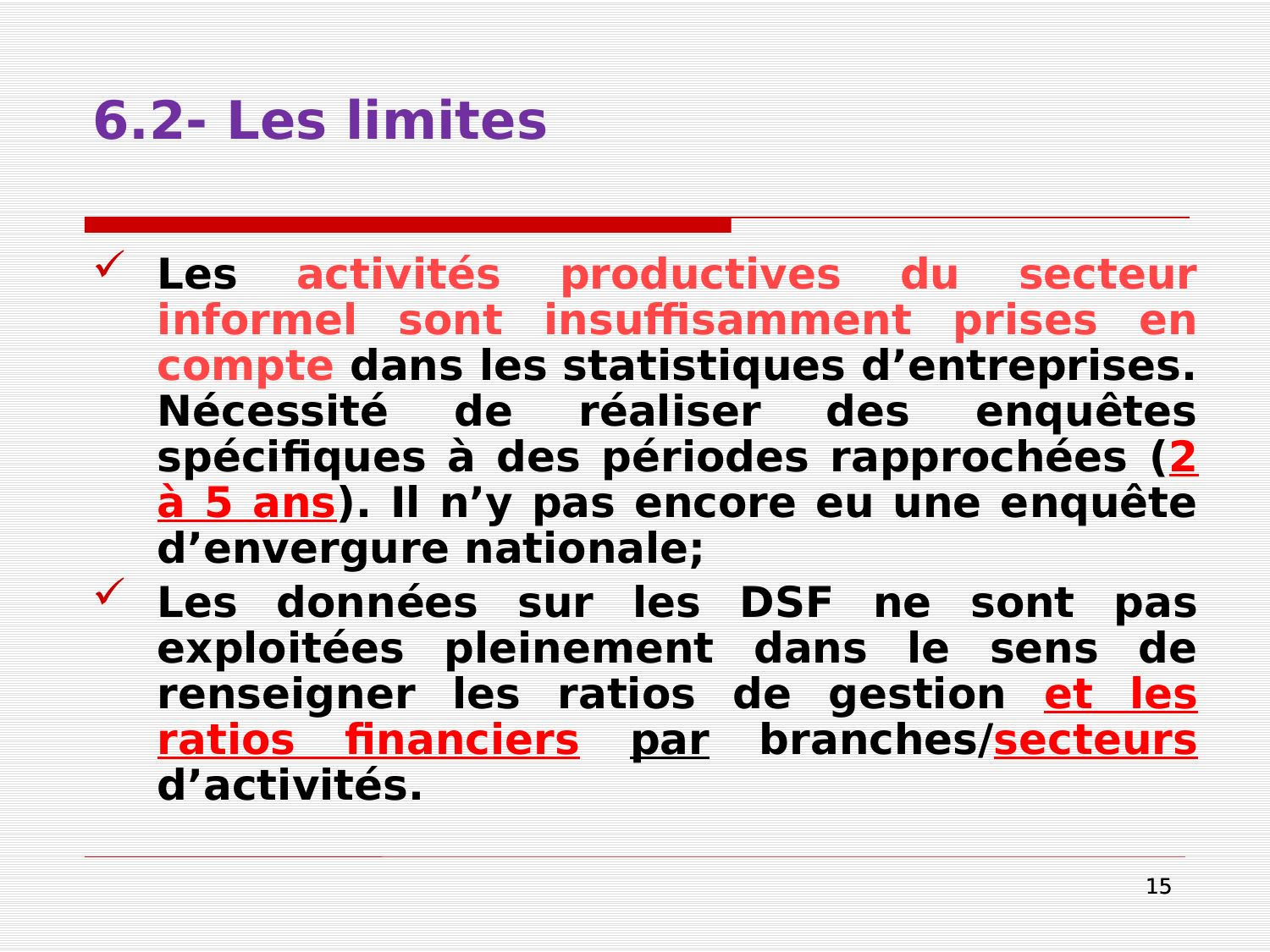

# 6.2- Les limites
Les activités productives du secteur informel sont insuffisamment prises en compte dans les statistiques d’entreprises. Nécessité de réaliser des enquêtes spécifiques à des périodes rapprochées (2 à 5 ans). Il n’y pas encore eu une enquête d’envergure nationale;
Les données sur les DSF ne sont pas exploitées pleinement dans le sens de renseigner les ratios de gestion et les ratios financiers par branches/secteurs d’activités.

15
15